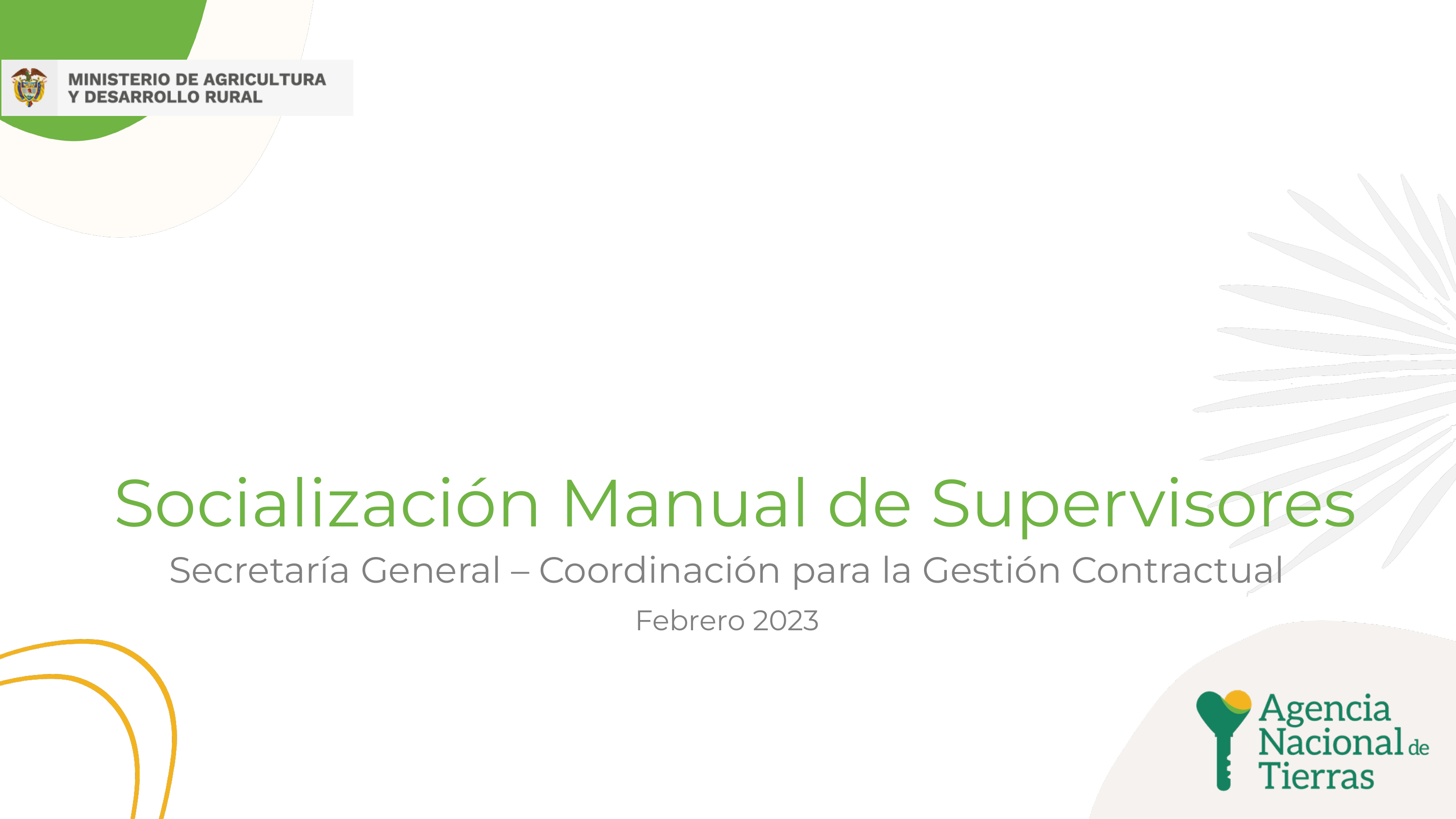

# Socialización Manual de Supervisores
Secretaría General – Coordinación para la Gestión Contractual
Febrero 2023